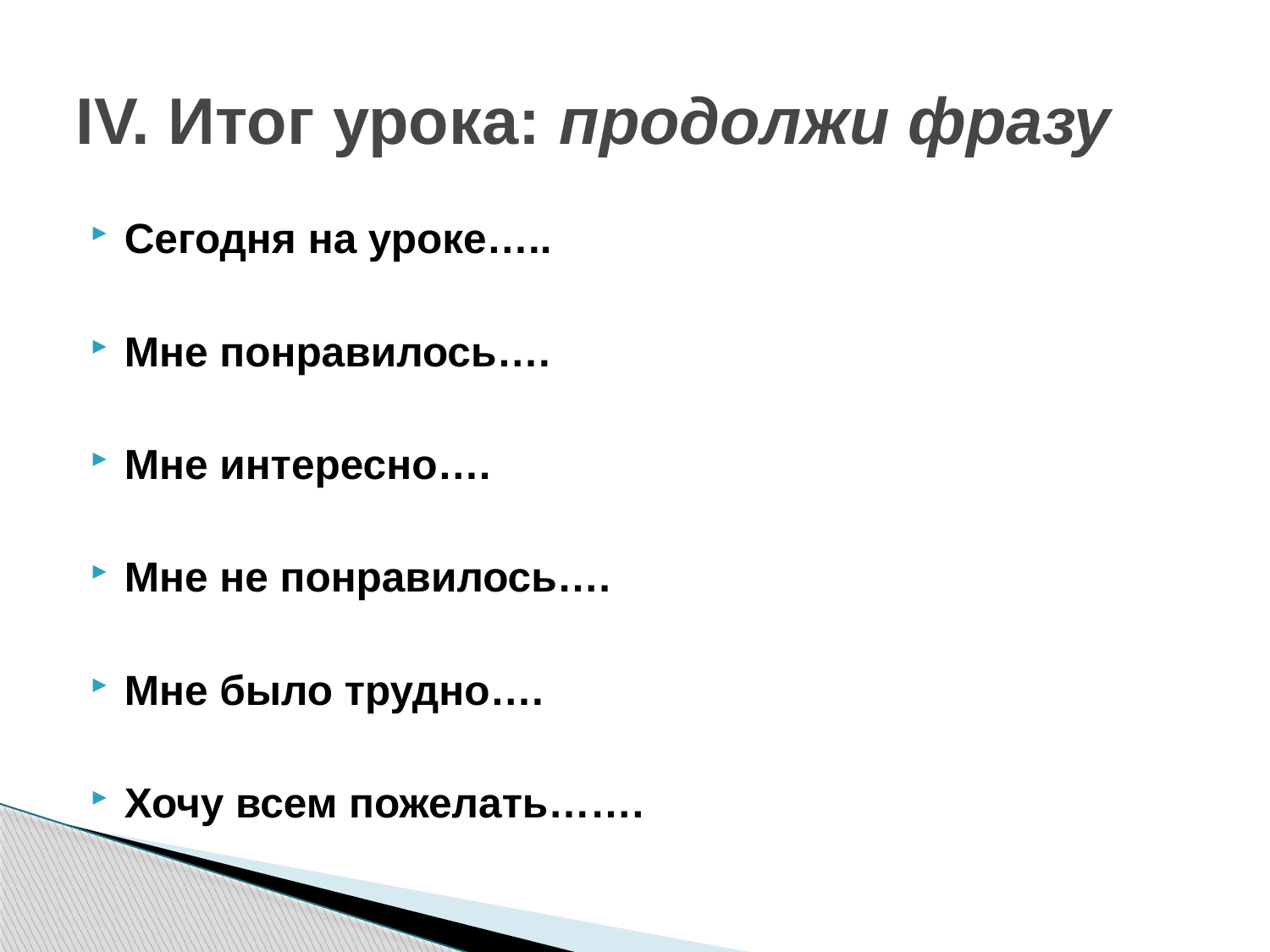

# IV. Итог урока: продолжи фразу
Сегодня на уроке…..

Мне понравилось….

Мне интересно….

Мне не понравилось….

Мне было трудно….

Хочу всем пожелать…….